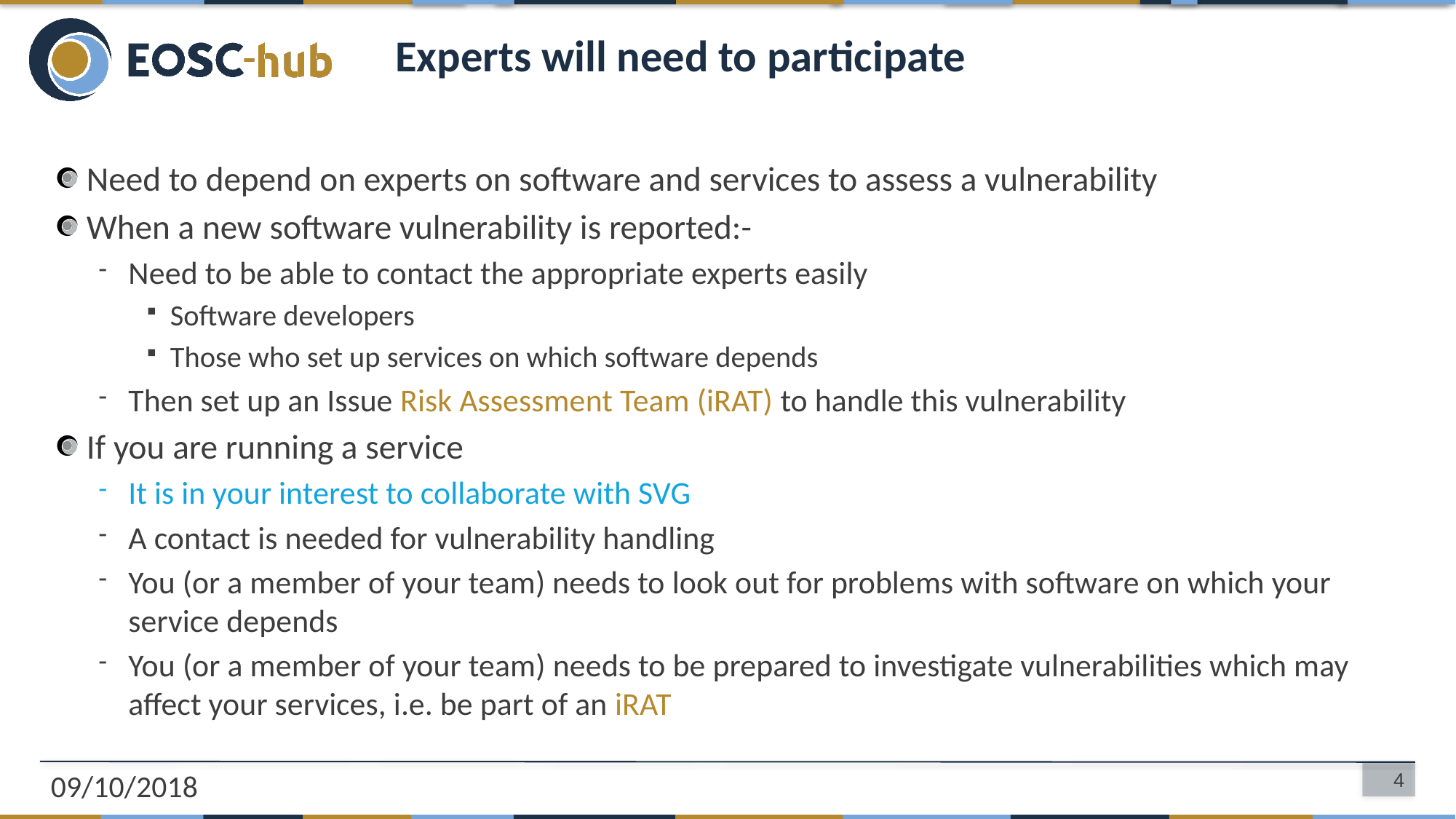

# Experts will need to participate
Need to depend on experts on software and services to assess a vulnerability
When a new software vulnerability is reported:-
Need to be able to contact the appropriate experts easily
Software developers
Those who set up services on which software depends
Then set up an Issue Risk Assessment Team (iRAT) to handle this vulnerability
If you are running a service
It is in your interest to collaborate with SVG
A contact is needed for vulnerability handling
You (or a member of your team) needs to look out for problems with software on which your service depends
You (or a member of your team) needs to be prepared to investigate vulnerabilities which may affect your services, i.e. be part of an iRAT

09/10/2018
4